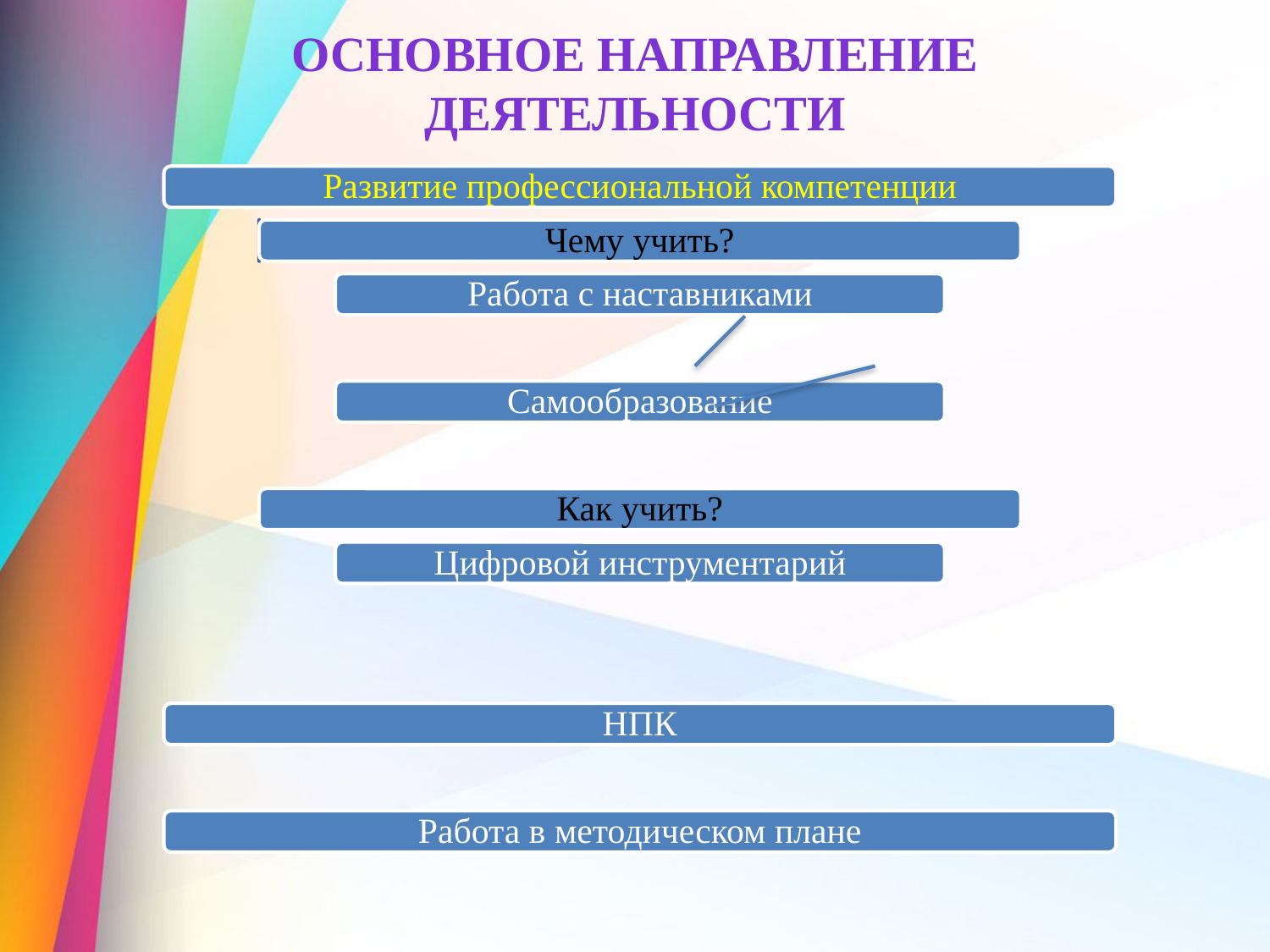

Основное направление
деятельности
Развитие профессиональной компетенции
Чему учить?
Работа с наставниками
Самообразование
Как учить?
Цифровой инструментарий
НПК
Работа в методическом плане